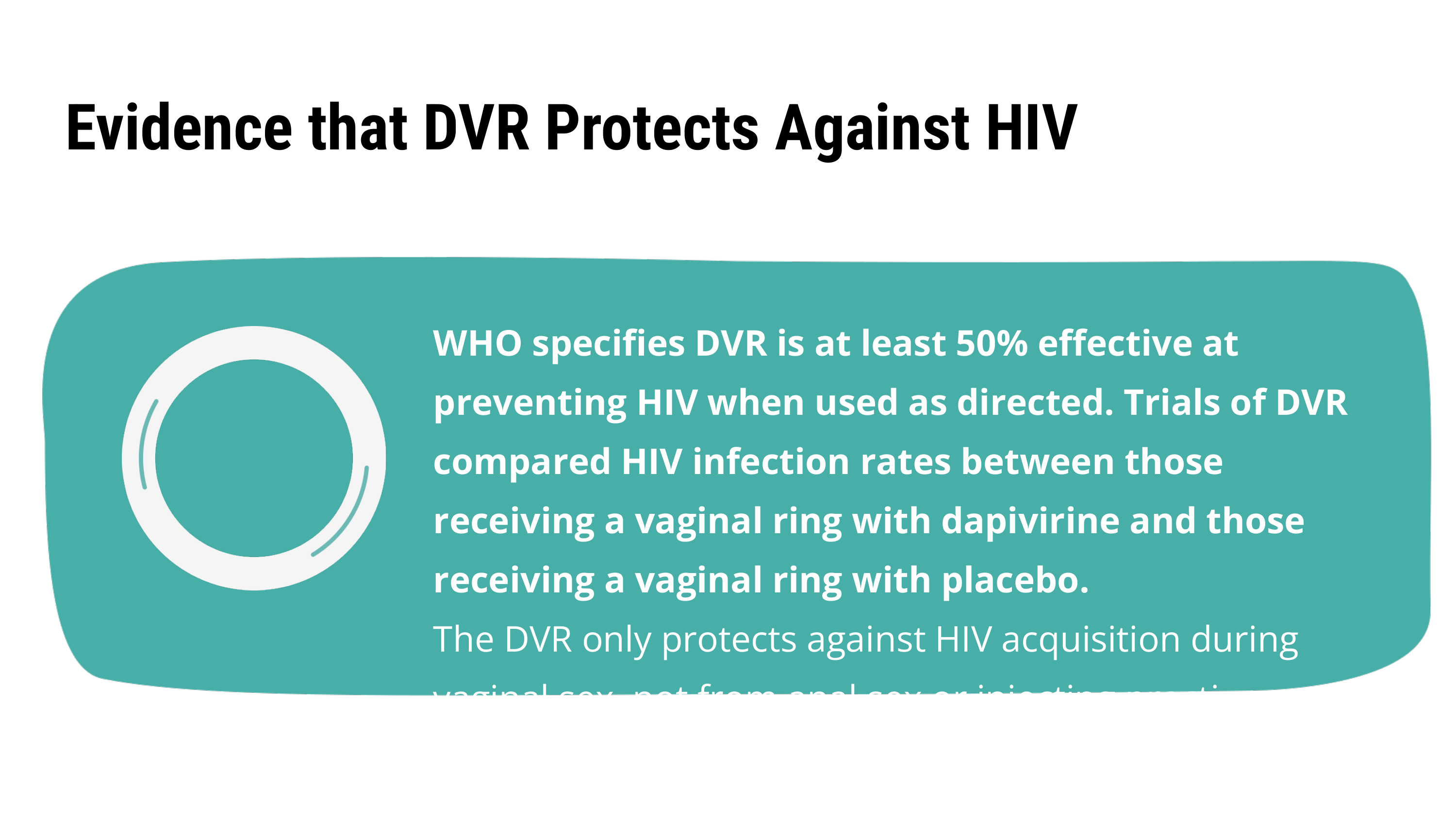

Evidence that DVR Protects Against HIV

WHO specifies DVR is at least 50% effective at preventing HIV when used as directed. Trials of DVR compared HIV infection rates between those receiving a vaginal ring with dapivirine and those receiving a vaginal ring with placebo.
The DVR only protects against HIV acquisition during vaginal sex, not from anal sex or injecting practices.